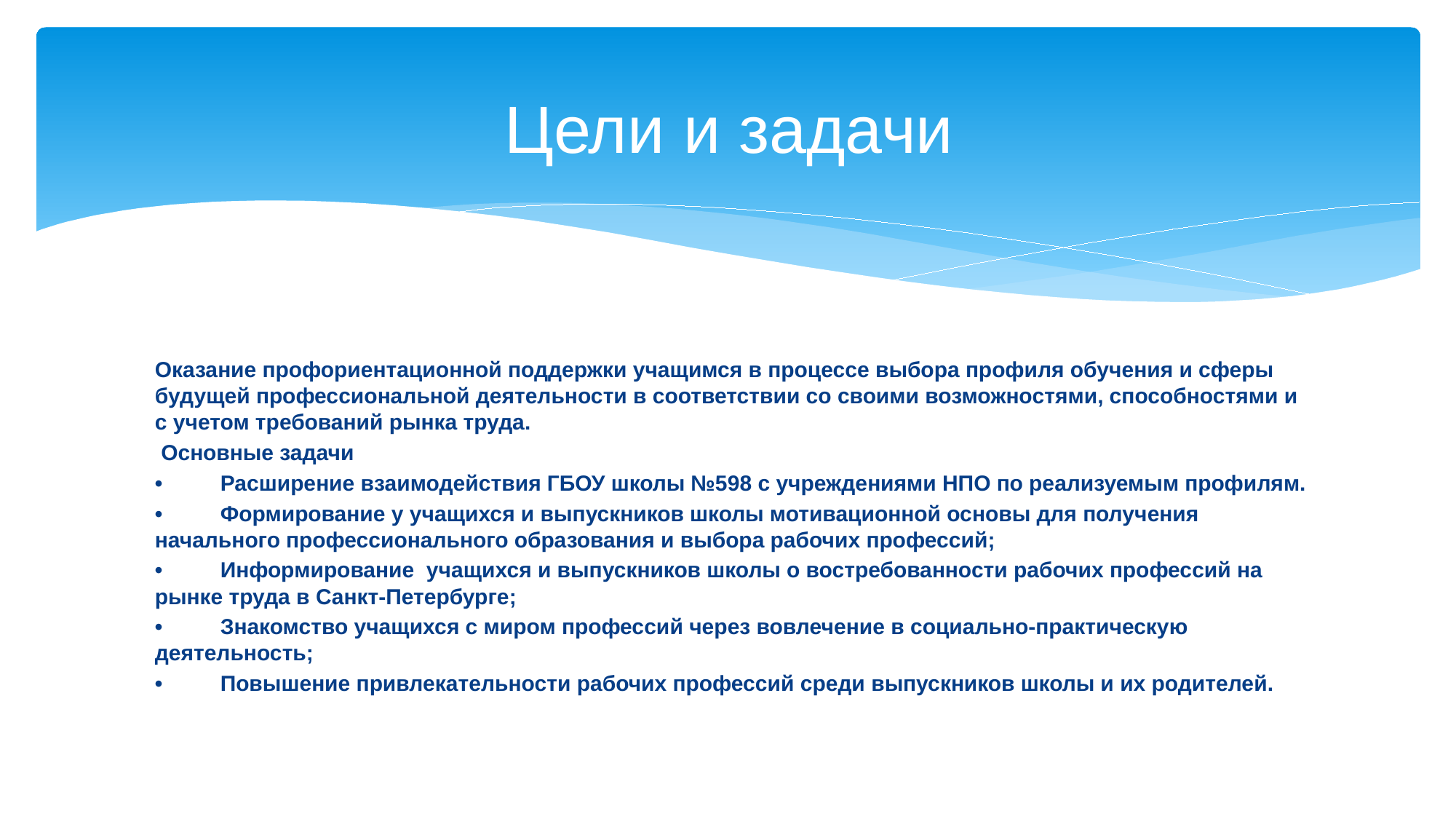

# Цели и задачи

Оказание профориентационной поддержки учащимся в процессе выбора профиля обучения и сферы будущей профессиональной деятельности в соответствии со своими возможностями, способностями и с учетом требований рынка труда.
 Основные задачи
•	Расширение взаимодействия ГБОУ школы №598 с учреждениями НПО по реализуемым профилям.
•	Формирование у учащихся и выпускников школы мотивационной основы для получения начального профессионального образования и выбора рабочих профессий;
•	Информирование  учащихся и выпускников школы о востребованности рабочих профессий на рынке труда в Санкт-Петербурге;
•	Знакомство учащихся с миром профессий через вовлечение в социально-практическую деятельность;
•	Повышение привлекательности рабочих профессий среди выпускников школы и их родителей.